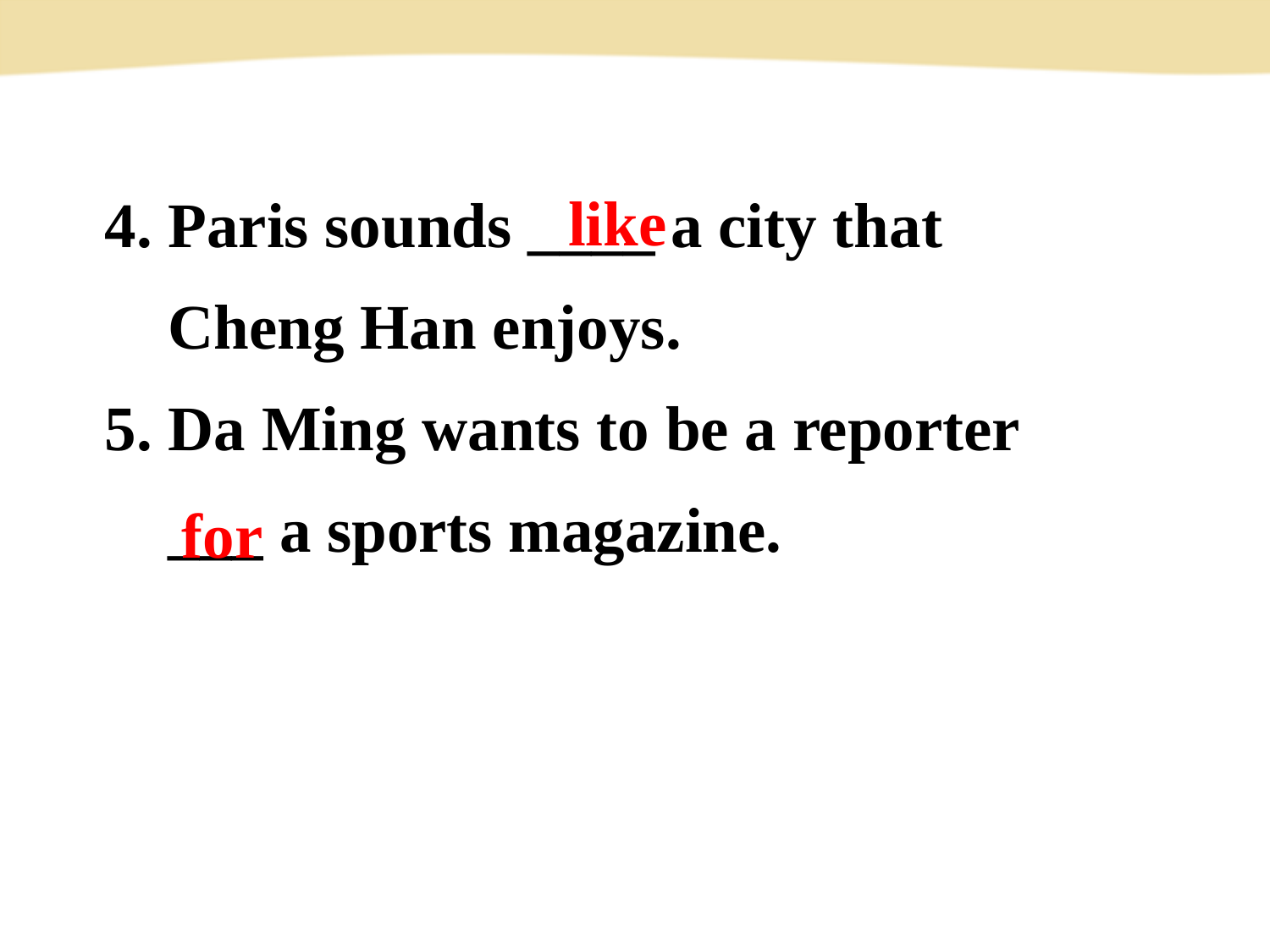

4. Paris sounds ____ a city that
    Cheng Han enjoys.
5. Da Ming wants to be a reporter
    ___ a sports magazine.

like
for